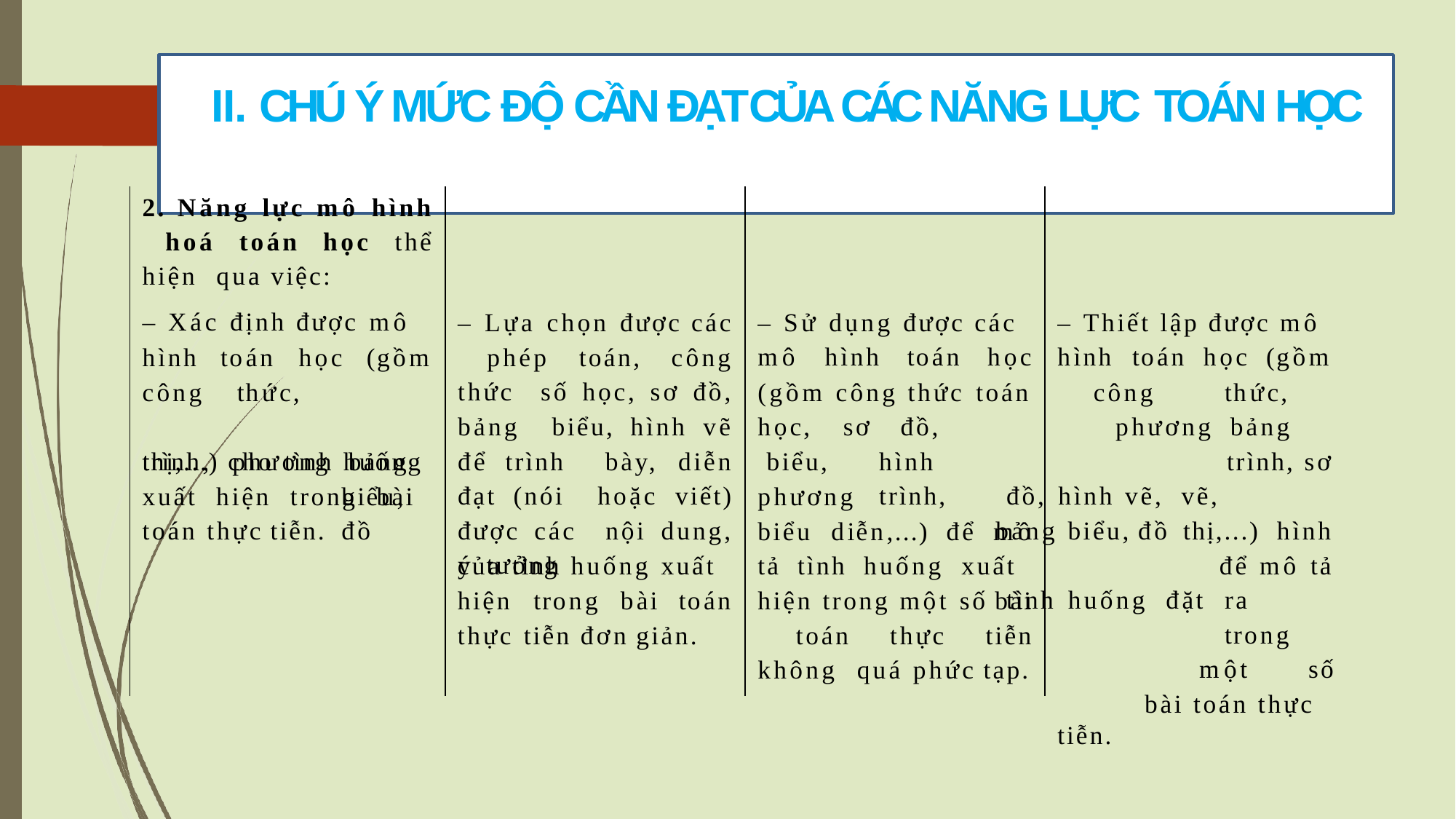

# II. CHÚ Ý MỨC ĐỘ CẦN ĐẠT CỦA CÁC NĂNG LỰC TOÁN HỌC

2. Năng lực mô hình  hoá toán học thể hiện  qua việc:
– Xác định được mô

– Lựa chọn được các  phép toán, công thức  số học, sơ đồ, bảng  biểu, hình vẽ để trình  bày, diễn đạt (nói  hoặc viết) được các  nội dung, ý tưởng
– Sử dụng được các  mô	hình	toán	học
– Thiết lập được mô  hình	toán	học	(gồm

hình  công  trình,
toán	học	(gồm
thức,		phương  bảng	biểu,	đồ
công	thức,		phương  bảng			trình, sơ đồ, hình vẽ,  vẽ,		bảng biểu, đồ thị,...)  hình		để mô tả tình huống  đặt	ra			trong		một	số
bài toán thực tiễn.
(gồm công thức toán
học,	sơ  biểu,
đồ,  hình  trình,
thị,...) cho tình huống  xuất hiện trong bài  toán thực tiễn.
phương
biểu	diễn,...)	để	mô
của tình huống xuất  hiện	trong	bài	toán
tả tình huống xuất  hiện trong một số bài  toán thực tiễn không  quá phức tạp.
thực tiễn đơn giản.